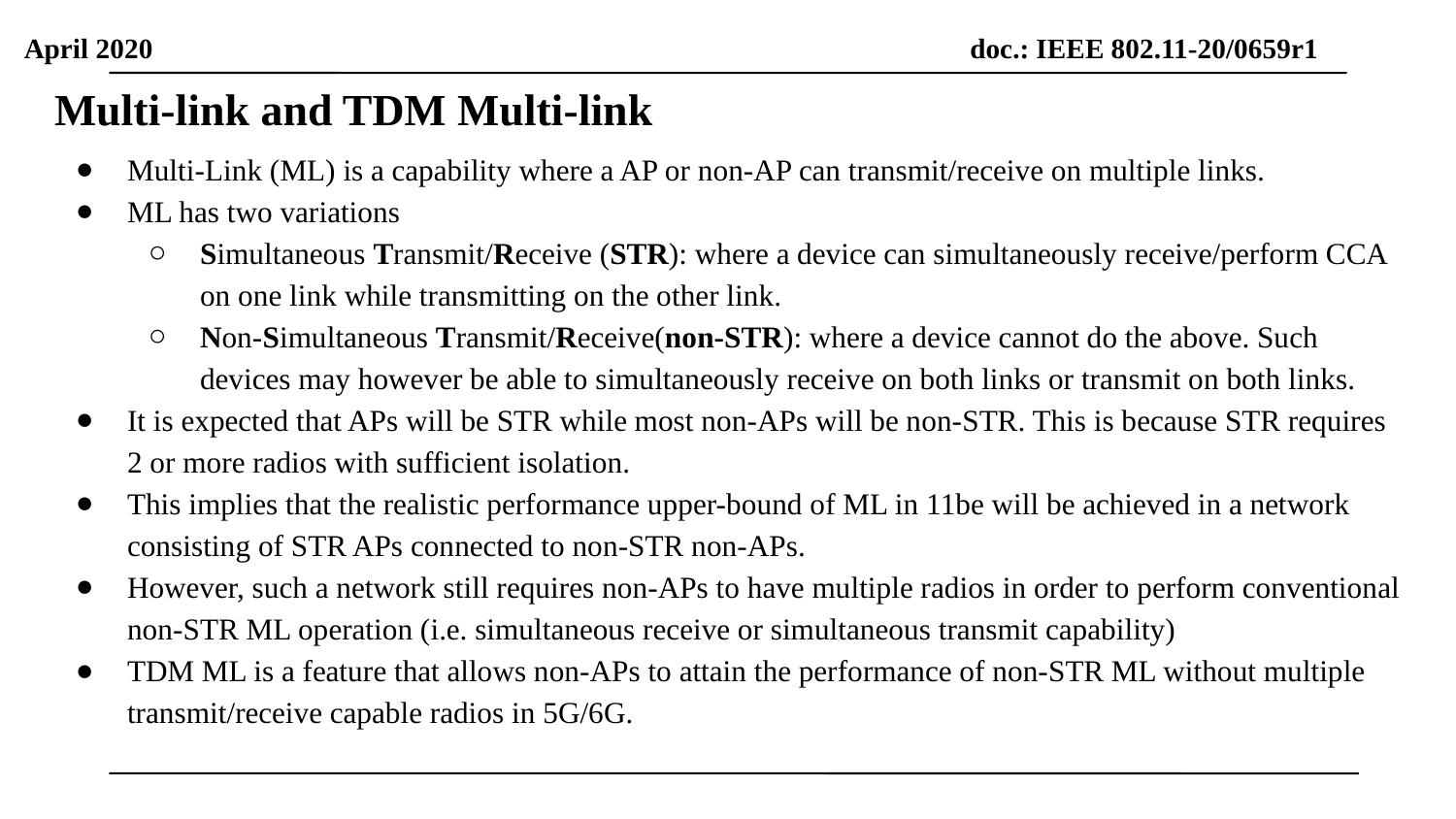

Multi-link and TDM Multi-link
Multi-Link (ML) is a capability where a AP or non-AP can transmit/receive on multiple links.
ML has two variations
Simultaneous Transmit/Receive (STR): where a device can simultaneously receive/perform CCA on one link while transmitting on the other link.
Non-Simultaneous Transmit/Receive(non-STR): where a device cannot do the above. Such devices may however be able to simultaneously receive on both links or transmit on both links.
It is expected that APs will be STR while most non-APs will be non-STR. This is because STR requires 2 or more radios with sufficient isolation.
This implies that the realistic performance upper-bound of ML in 11be will be achieved in a network consisting of STR APs connected to non-STR non-APs.
However, such a network still requires non-APs to have multiple radios in order to perform conventional non-STR ML operation (i.e. simultaneous receive or simultaneous transmit capability)
TDM ML is a feature that allows non-APs to attain the performance of non-STR ML without multiple transmit/receive capable radios in 5G/6G.